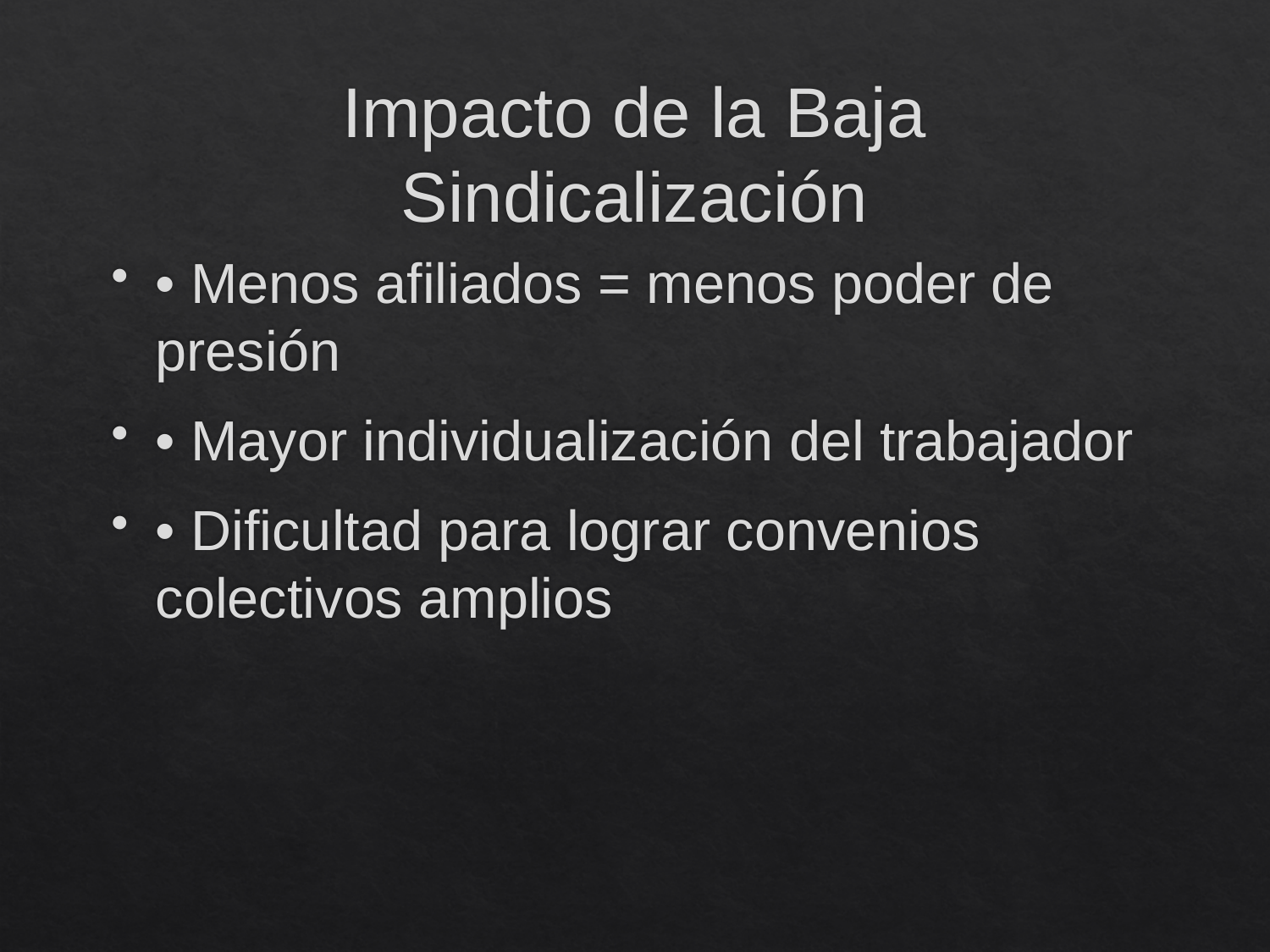

# Impacto de la Baja Sindicalización
• Menos afiliados = menos poder de presión
• Mayor individualización del trabajador
• Dificultad para lograr convenios colectivos amplios